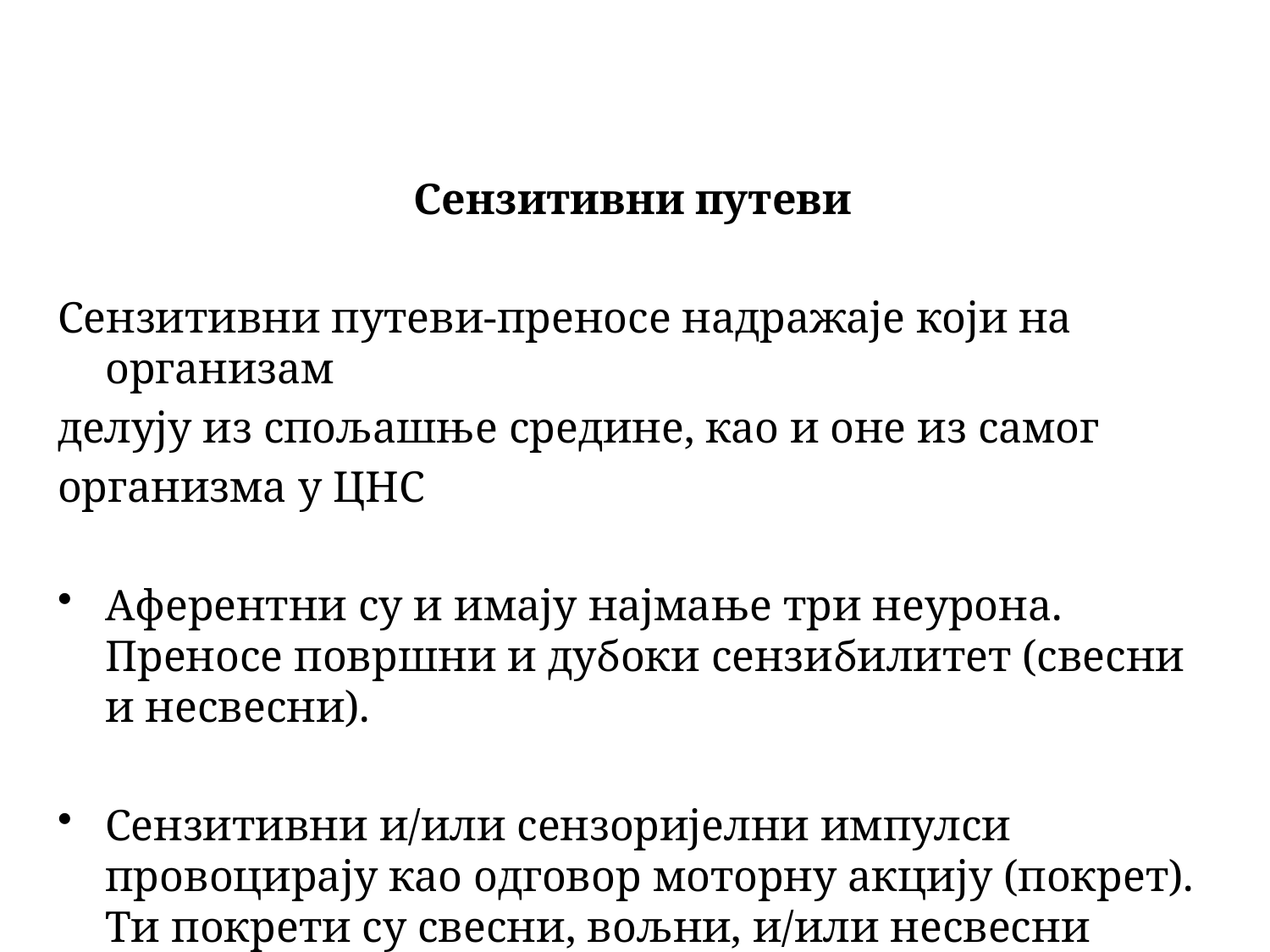

Сензитивни путеви

Сензитивни путеви-преносе надражаје који на организам
делују из спољашње средине, као и оне из самог
организма у ЦНС

Аферентни су и имају најмање три неурона. Преносе површни и дубоки сензибилитет (свесни и несвесни).

Сензитивни и/или сензоријелни импулси провоцирају као одговор моторну акцију (покрет). Ти покрети су свесни, вољни, и/или несвесни (рефлексни).